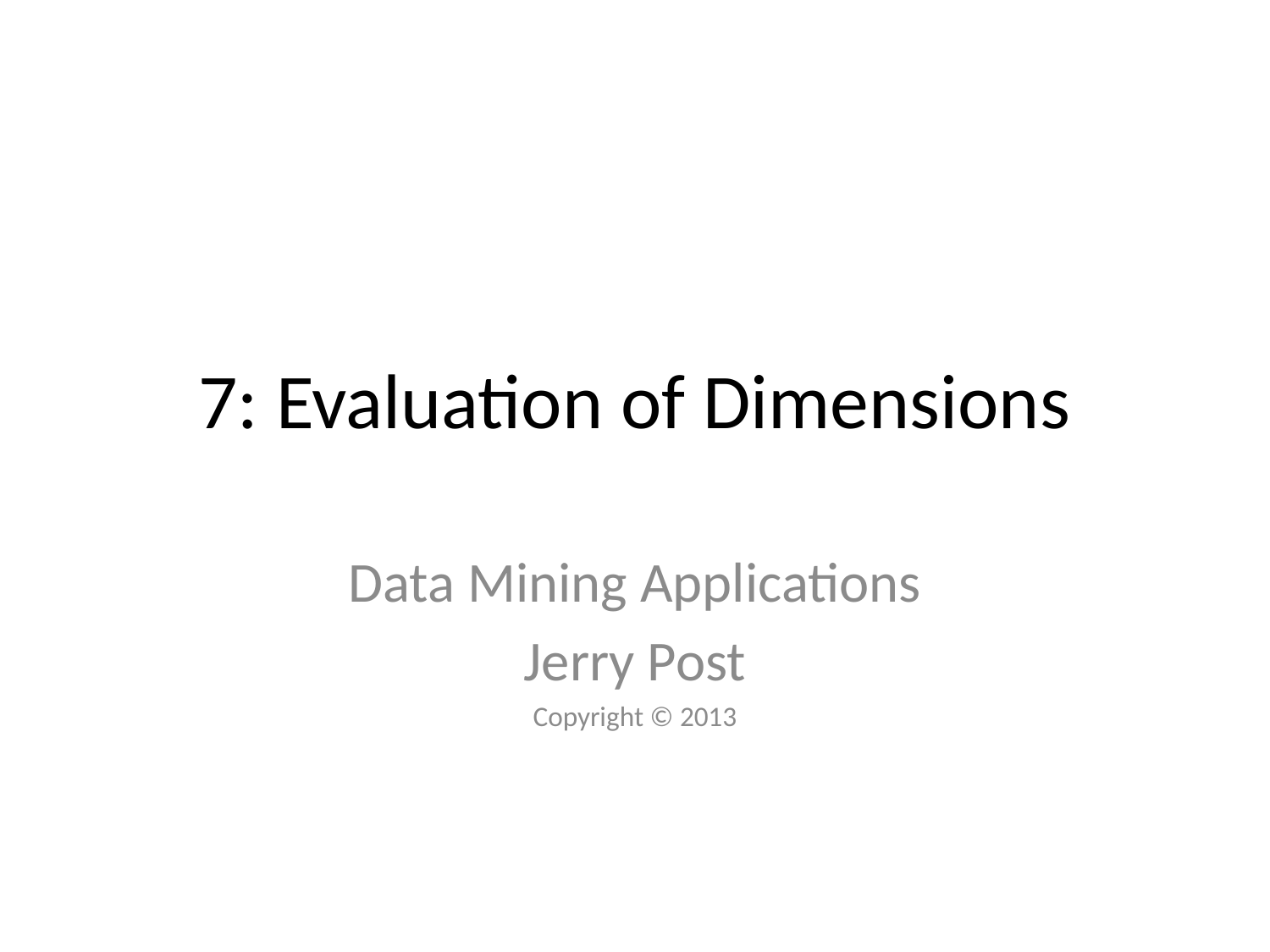

# 7: Evaluation of Dimensions
Data Mining Applications
Jerry Post
Copyright © 2013